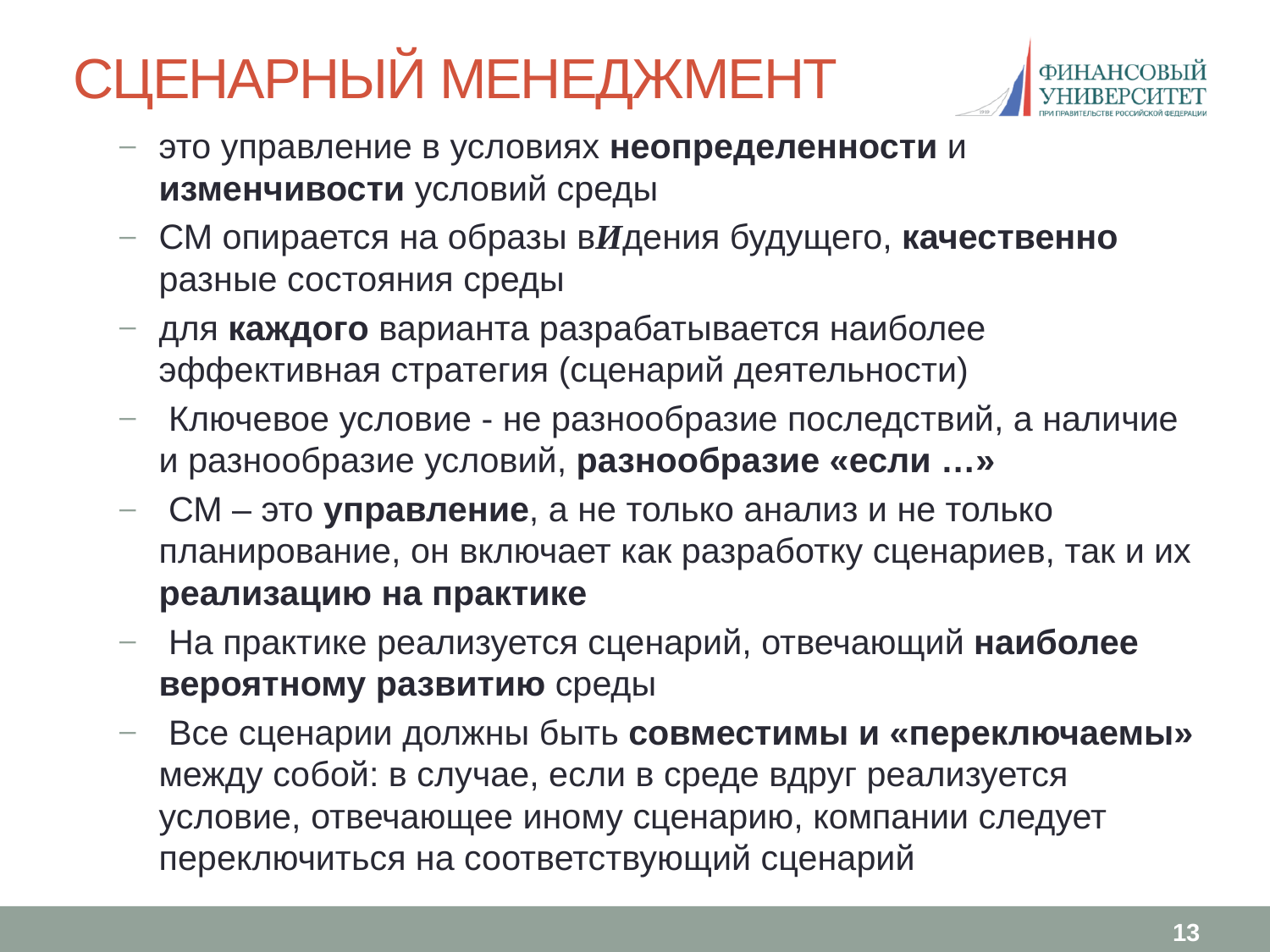

# Сценарный менеджмент
это управление в условиях неопределенности и изменчивости условий среды
СМ опирается на образы вИдения будущего, качественно разные состояния среды
для каждого варианта разрабатывается наиболее эффективная стратегия (сценарий деятельности)
 Ключевое условие - не разнообразие последствий, а наличие и разнообразие условий, разнообразие «если …»
 СМ – это управление, а не только анализ и не только планирование, он включает как разработку сценариев, так и их реализацию на практике
 На практике реализуется сценарий, отвечающий наиболее вероятному развитию среды
 Все сценарии должны быть совместимы и «переключаемы» между собой: в случае, если в среде вдруг реализуется условие, отвечающее иному сценарию, компании следует переключиться на соответствующий сценарий
13